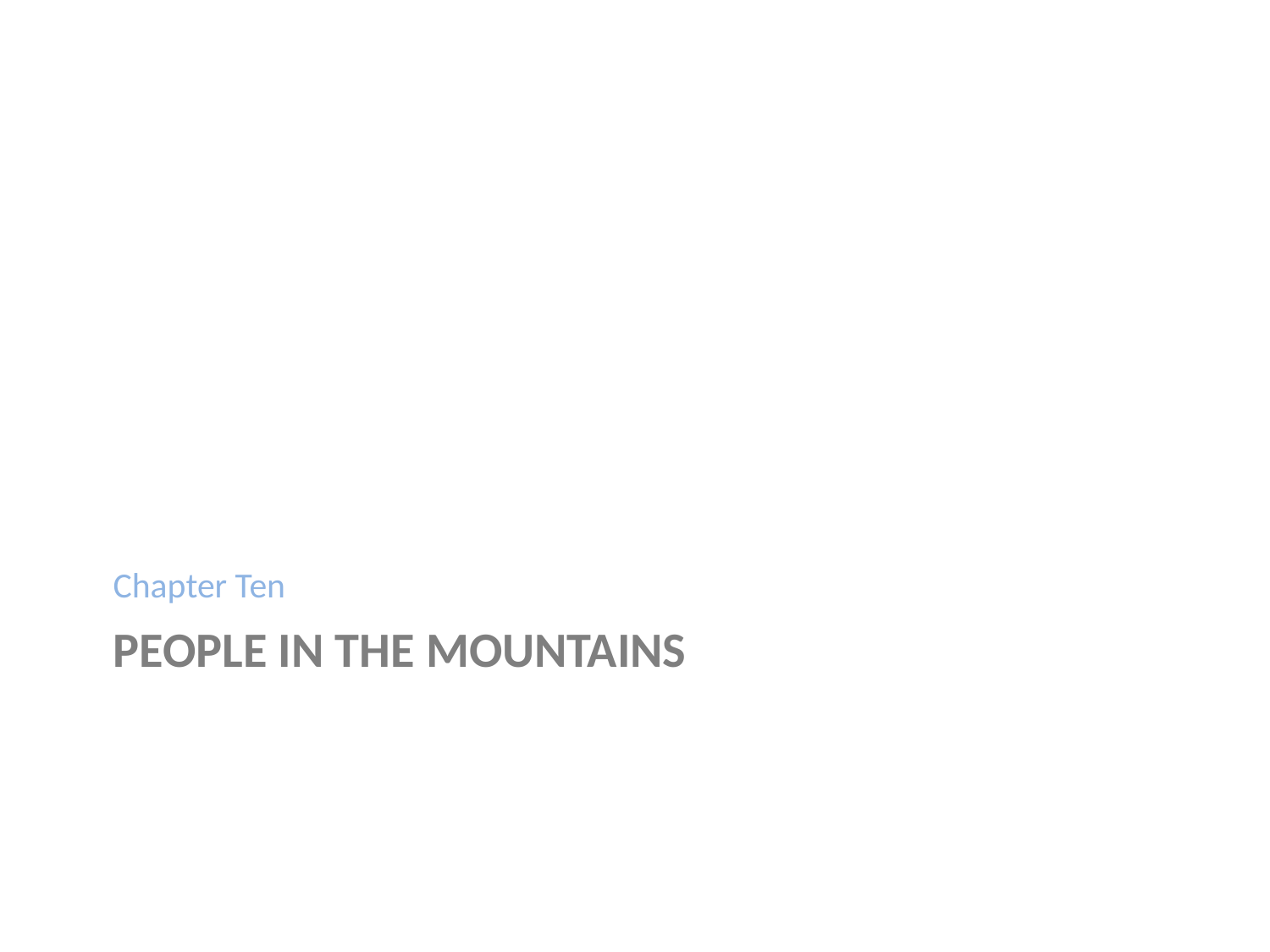

Chapter Ten
# PEOPLE IN THE MOUNTAINS